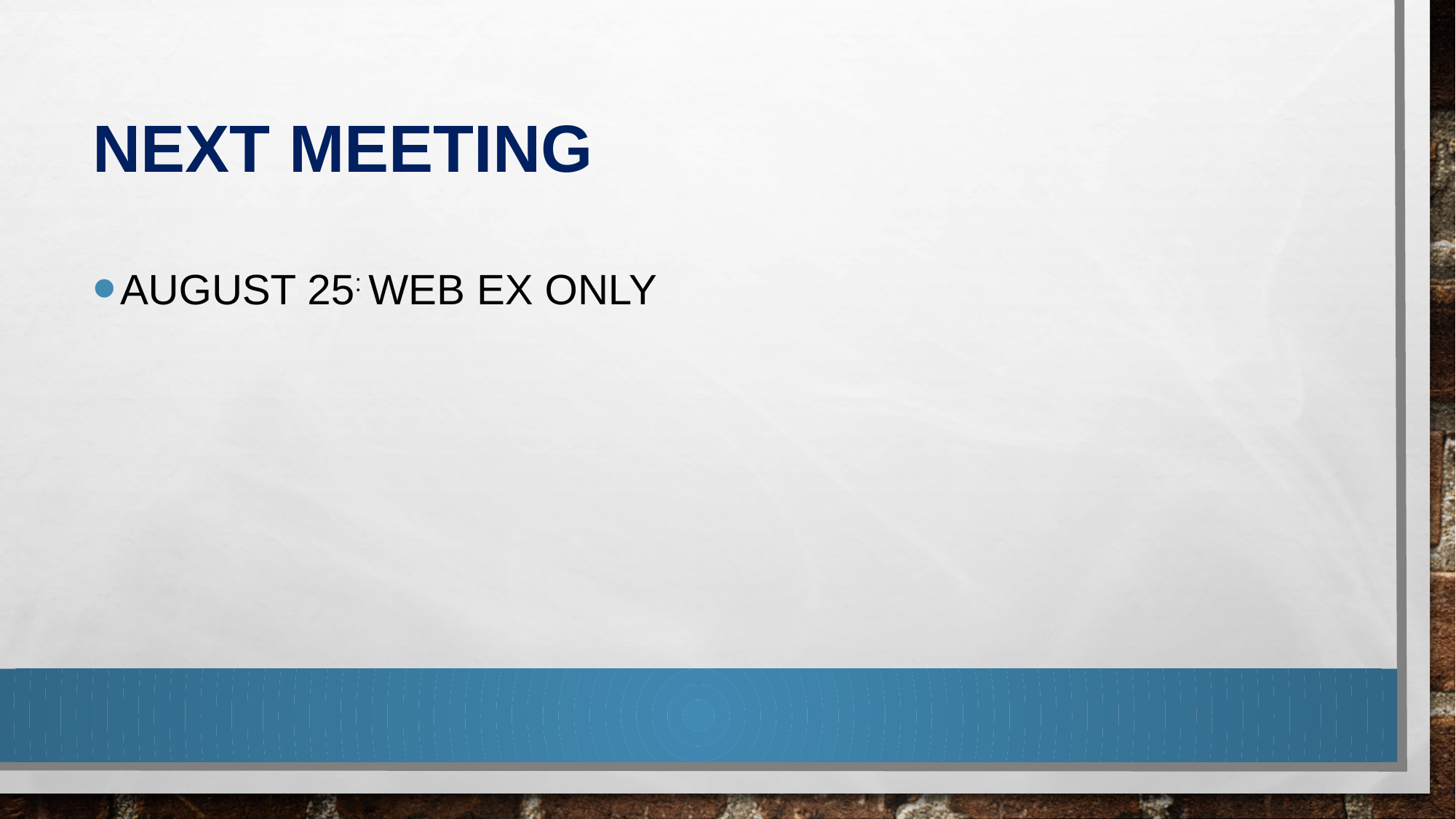

# Next Meeting
August 25: WEB EX Only